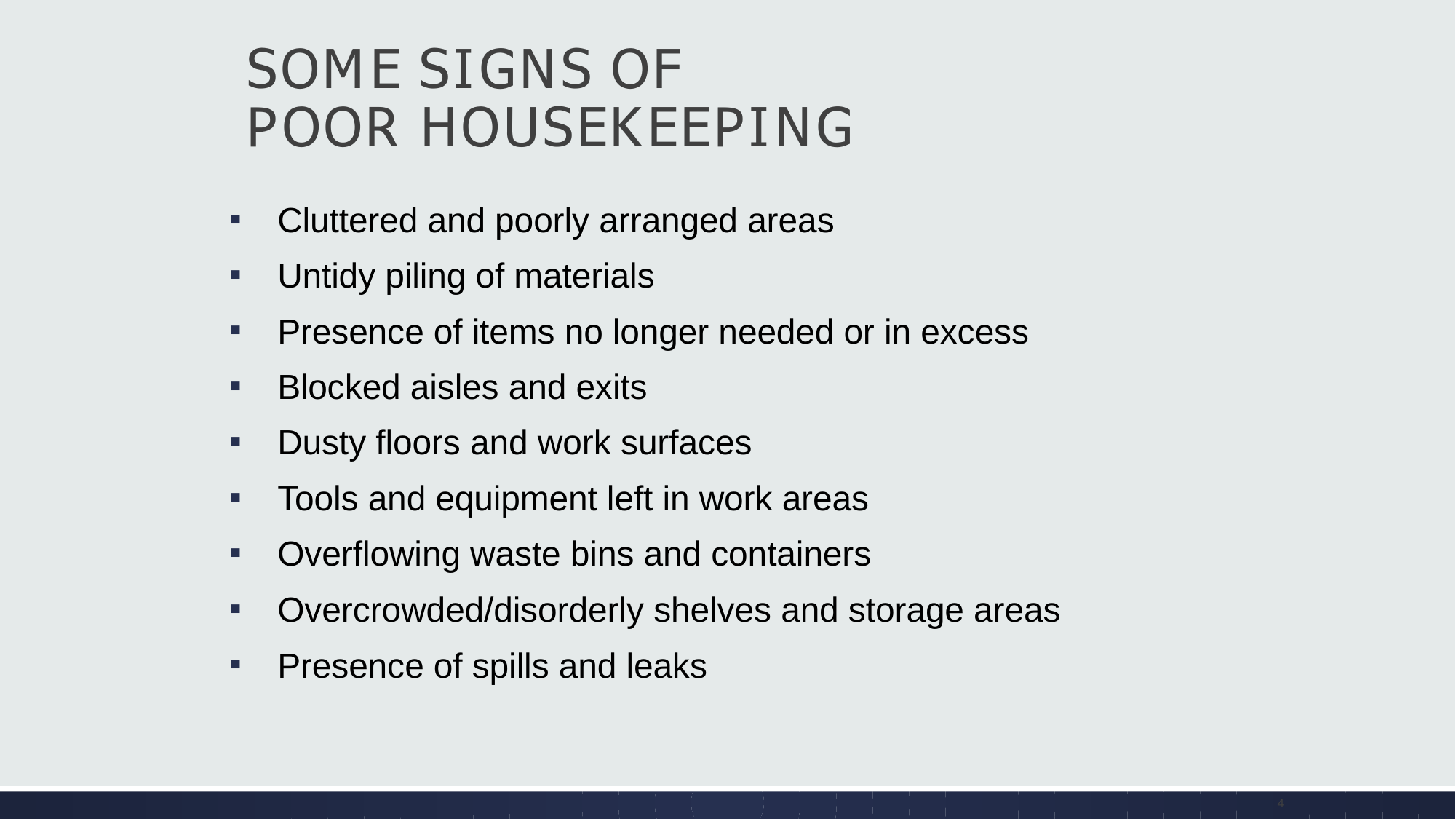

# SOME SIGNS OF POOR HOUSEKEEPING
Cluttered and poorly arranged areas
Untidy piling of materials
Presence of items no longer needed or in excess
Blocked aisles and exits
Dusty floors and work surfaces
Tools and equipment left in work areas
Overflowing waste bins and containers
Overcrowded/disorderly shelves and storage areas
Presence of spills and leaks

4